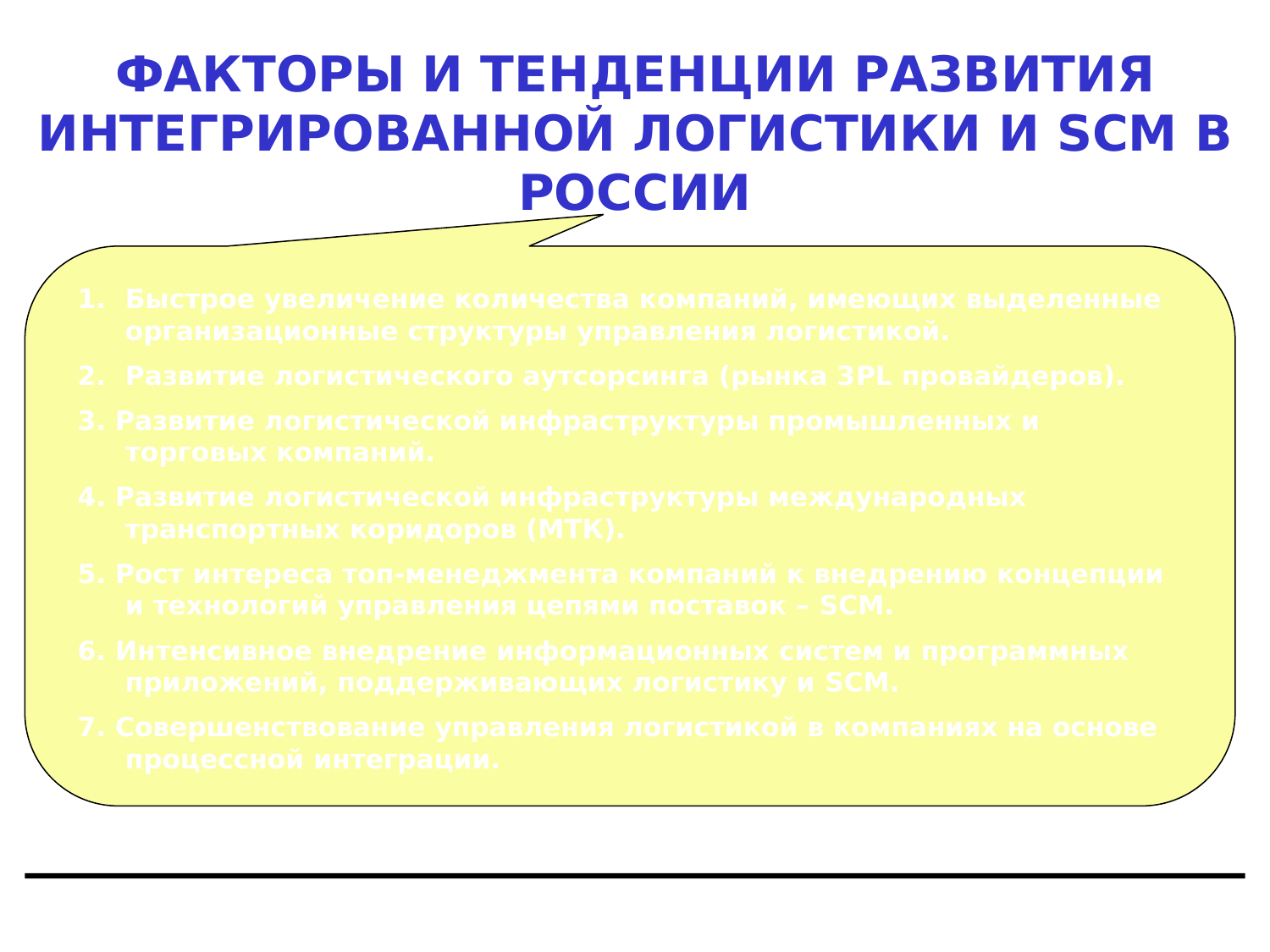

ФАКТОРЫ И ТЕНДЕНЦИИ РАЗВИТИЯ ИНТЕГРИРОВАННОЙ ЛОГИСТИКИ И SCM В РОССИИ

Быстрое увеличение количества компаний, имеющих выделенные организационные структуры управления логистикой.
Развитие логистического аутсорсинга (рынка 3PL провайдеров).
3. Развитие логистической инфраструктуры промышленных и торговых компаний.
4. Развитие логистической инфраструктуры международных транспортных коридоров (МТК).
5. Рост интереса топ-менеджмента компаний к внедрению концепции и технологий управления цепями поставок – SCM.
6. Интенсивное внедрение информационных систем и программных приложений, поддерживающих логистику и SCM.
7. Совершенствование управления логистикой в компаниях на основе процессной интеграции.